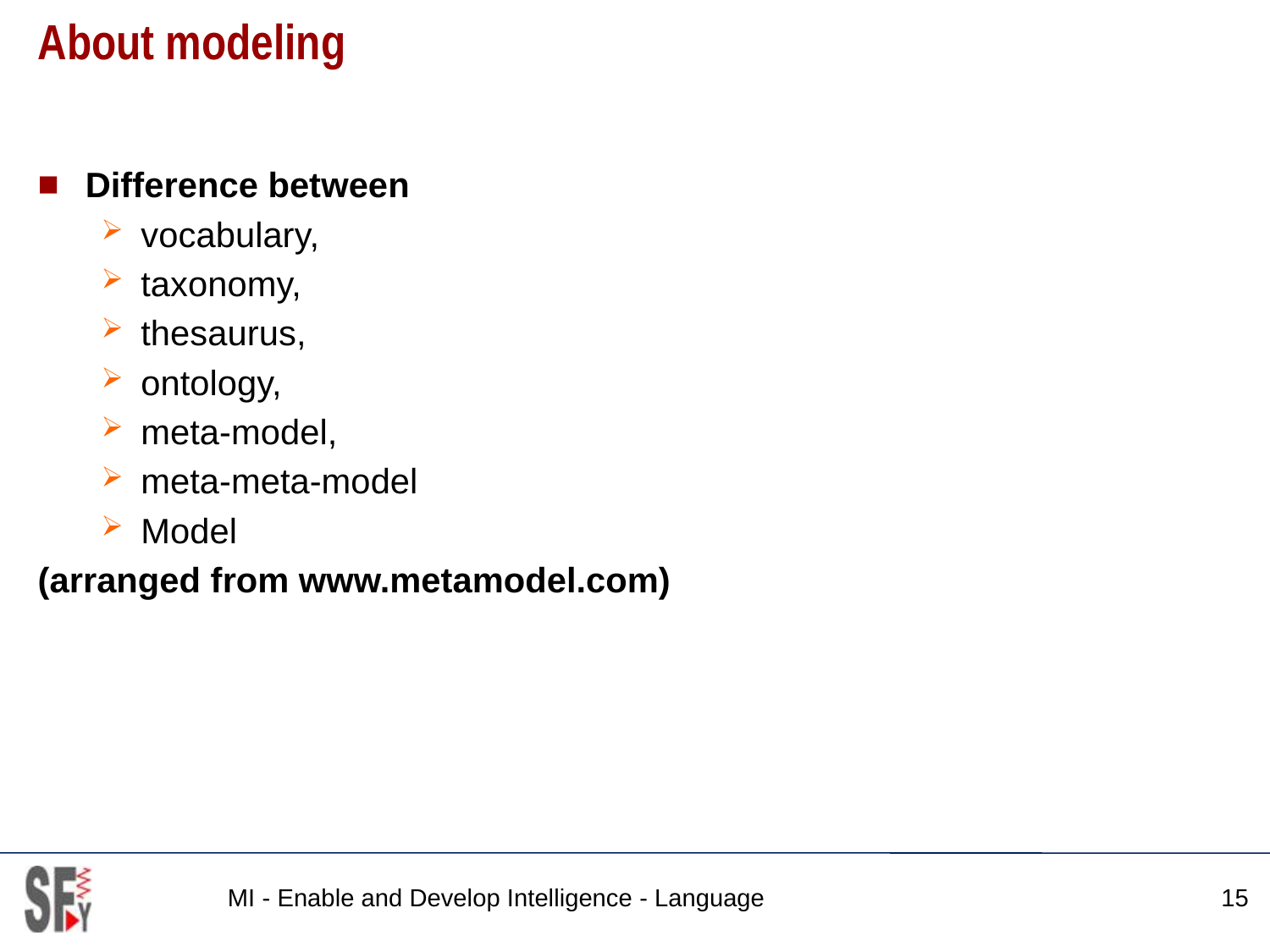

# About modeling
Difference between
vocabulary,
taxonomy,
thesaurus,
ontology,
meta-model,
meta-meta-model
Model
(arranged from www.metamodel.com)
MI - Enable and Develop Intelligence - Language
15